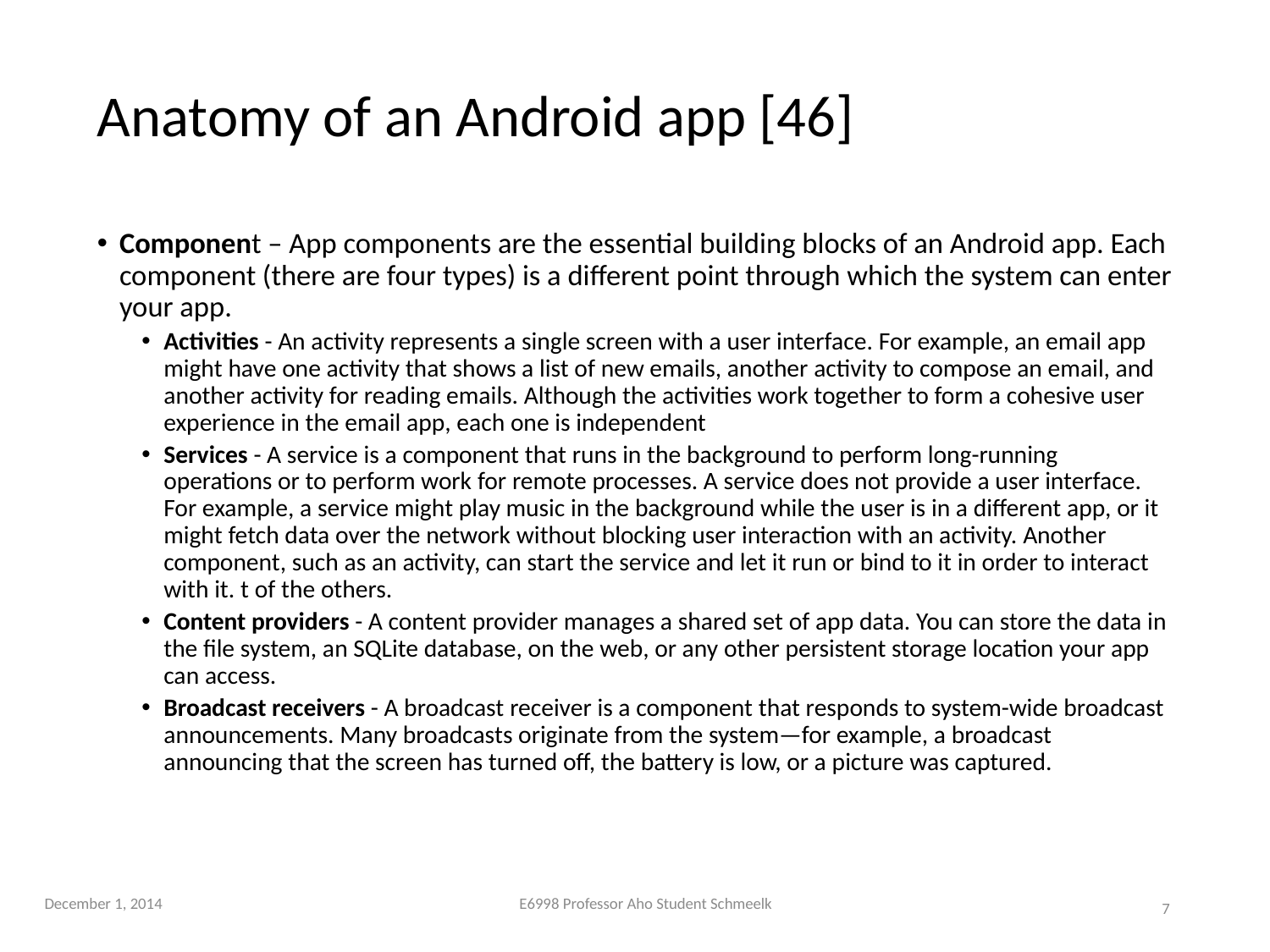

# Anatomy of an Android app [46]
Component – App components are the essential building blocks of an Android app. Each component (there are four types) is a different point through which the system can enter your app.
Activities - An activity represents a single screen with a user interface. For example, an email app might have one activity that shows a list of new emails, another activity to compose an email, and another activity for reading emails. Although the activities work together to form a cohesive user experience in the email app, each one is independent
Services - A service is a component that runs in the background to perform long-running operations or to perform work for remote processes. A service does not provide a user interface. For example, a service might play music in the background while the user is in a different app, or it might fetch data over the network without blocking user interaction with an activity. Another component, such as an activity, can start the service and let it run or bind to it in order to interact with it. t of the others.
Content providers - A content provider manages a shared set of app data. You can store the data in the file system, an SQLite database, on the web, or any other persistent storage location your app can access.
Broadcast receivers - A broadcast receiver is a component that responds to system-wide broadcast announcements. Many broadcasts originate from the system—for example, a broadcast announcing that the screen has turned off, the battery is low, or a picture was captured.
December 1, 2014
E6998 Professor Aho Student Schmeelk
7